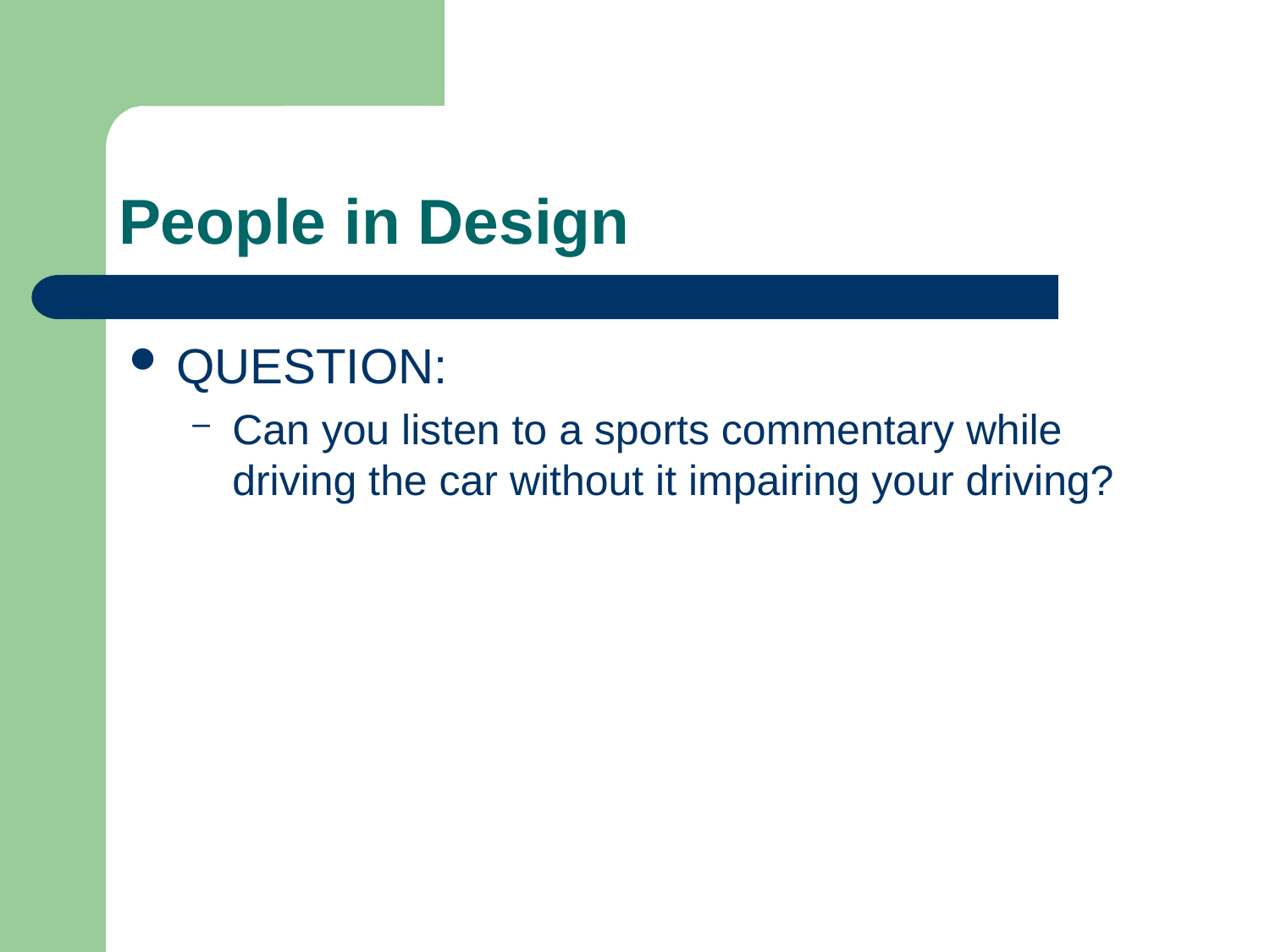

# People in Design
QUESTION:
Can you listen to a sports commentary while driving the car without it impairing your driving?